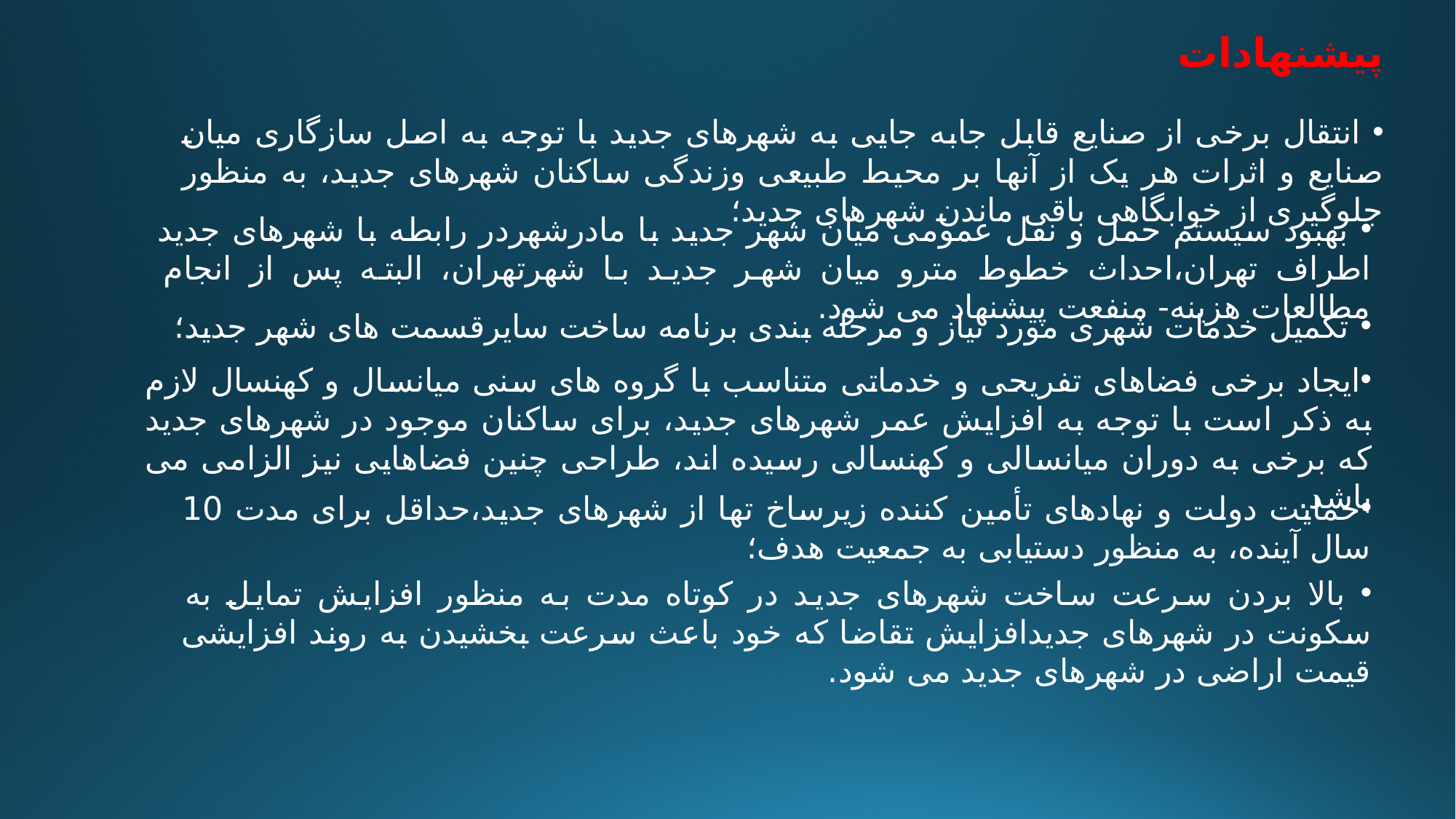

پیشنهادات
 انتقال برخی از صنایع قابل جابه جایی به شهرهای جدید با توجه به اصل سازگاری میان صنایع و اثرات هر یک از آنها بر محیط طبیعی وزندگی ساکنان شهرهای جدید، به منظور جلوگیری از خوابگاهی باقی ماندن شهرهای جدید؛
 بهبود سیستم حمل و نقل عمومی میان شهر جدید با مادرشهردر رابطه با شهرهای جدید اطراف تهران،احداث خطوط مترو میان شهر جدید با شهرتهران، البته پس از انجام مطالعات هزینه- منفعت پیشنهاد می شود.
 تکمیل خدمات شهری مورد نیاز و مرحله بندی برنامه ساخت سایرقسمت های شهر جدید؛
ایجاد برخی فضاهای تفریحی و خدماتی متناسب با گروه های سنی میانسال و کهنسال لازم به ذکر است با توجه به افزایش عمر شهرهای جدید، برای ساکنان موجود در شهرهای جدید که برخی به دوران میانسالی و کهنسالی رسیده اند، طراحی چنین فضاهایی نیز الزامی می باشد.
حمایت دولت و نهادهای تأمین کننده زیرساخ تها از شهرهای جدید،حداقل برای مدت 10 سال آینده، به منظور دستیابی به جمعیت هدف؛
 بالا بردن سرعت ساخت شهرهای جدید در کوتاه مدت به منظور افزایش تمایل به سکونت در شهرهای جدیدافزایش تقاضا که خود باعث سرعت بخشیدن به روند افزایشی قیمت اراضی در شهرهای جدید می شود.